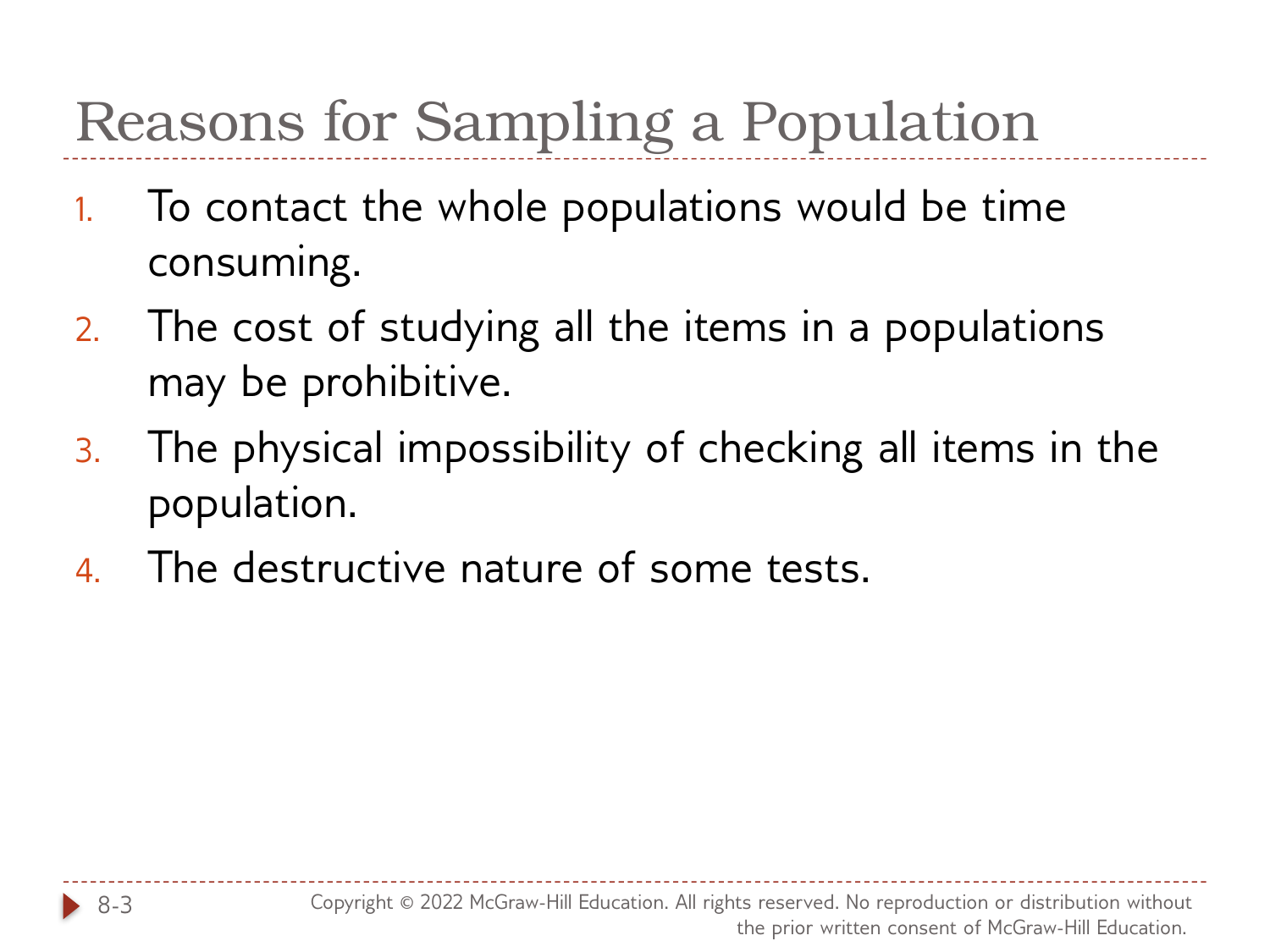

# Reasons for Sampling a Population
To contact the whole populations would be time consuming.
The cost of studying all the items in a populations may be prohibitive.
The physical impossibility of checking all items in the population.
The destructive nature of some tests.
8-3
Copyright © 2022 McGraw-Hill Education. All rights reserved. No reproduction or distribution without the prior written consent of McGraw-Hill Education.